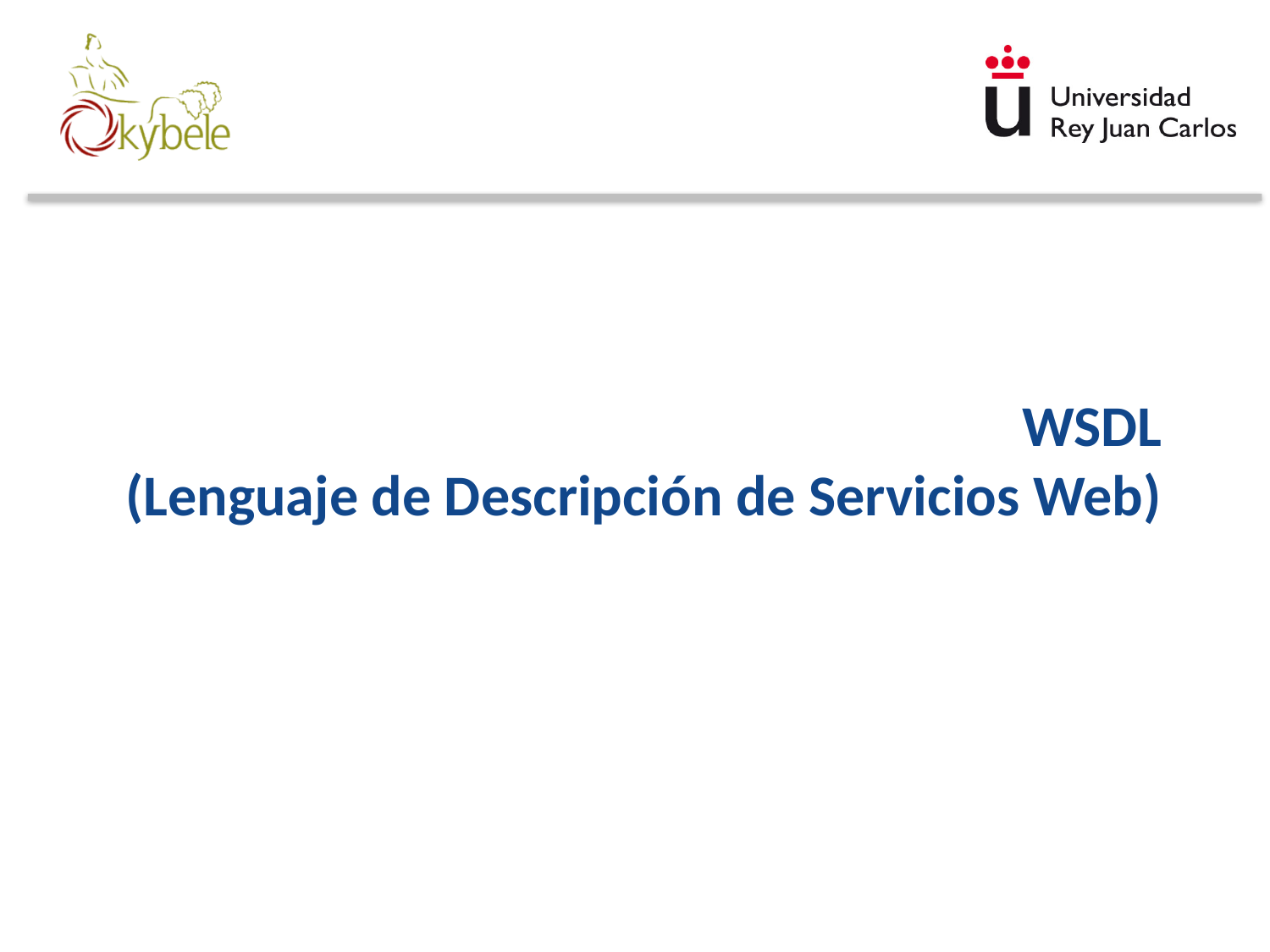

# WSDL (Lenguaje de Descripción de Servicios Web)